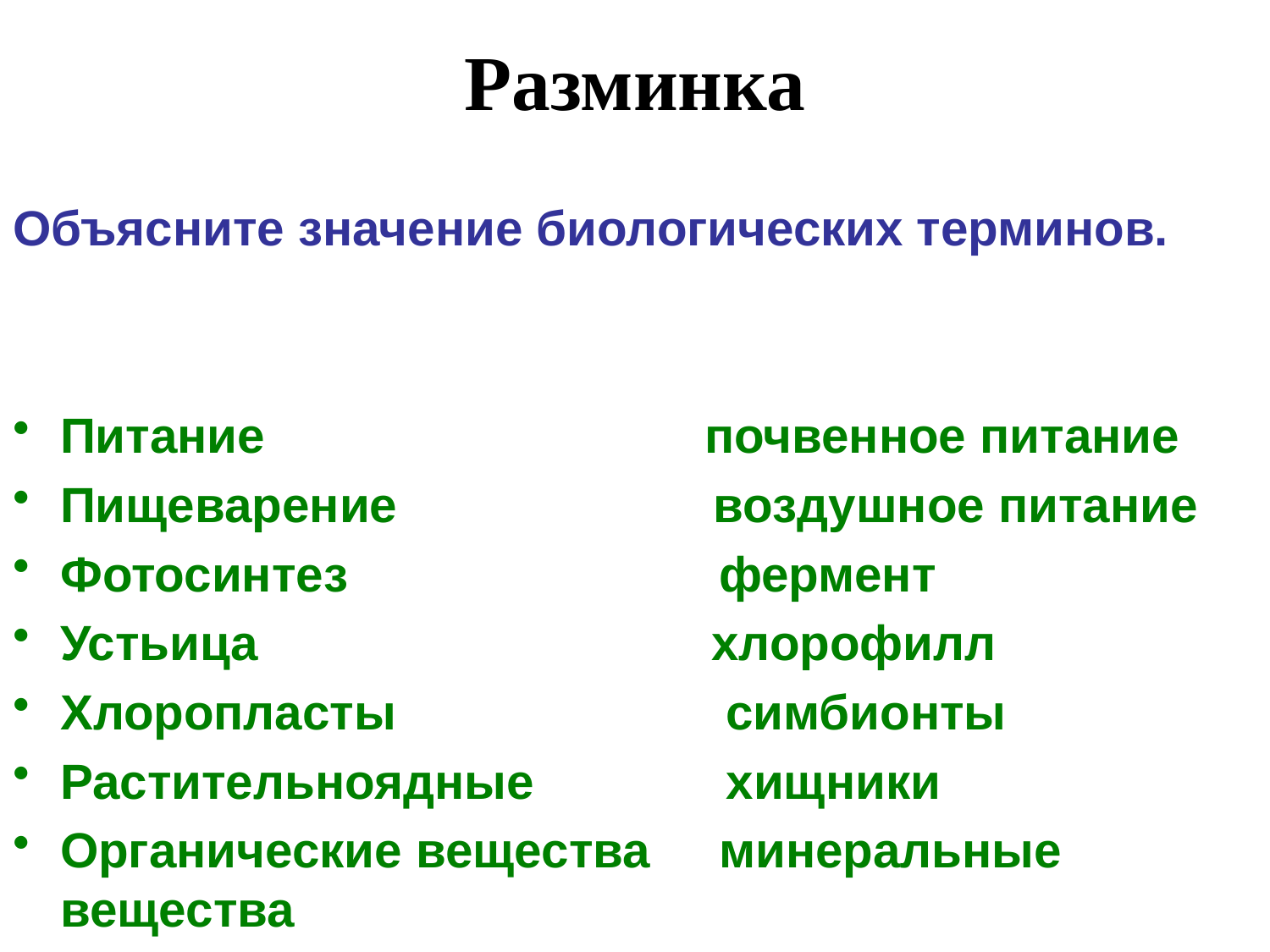

# Разминка
Объясните значение биологических терминов.

Питание                                почвенное питание
Пищеварение                       воздушное питание
Фотосинтез                           фермент
Устьица                                 хлорофилл
Хлоропласты                        симбионты
Растительноядные              хищники
Органические вещества     минеральные вещества